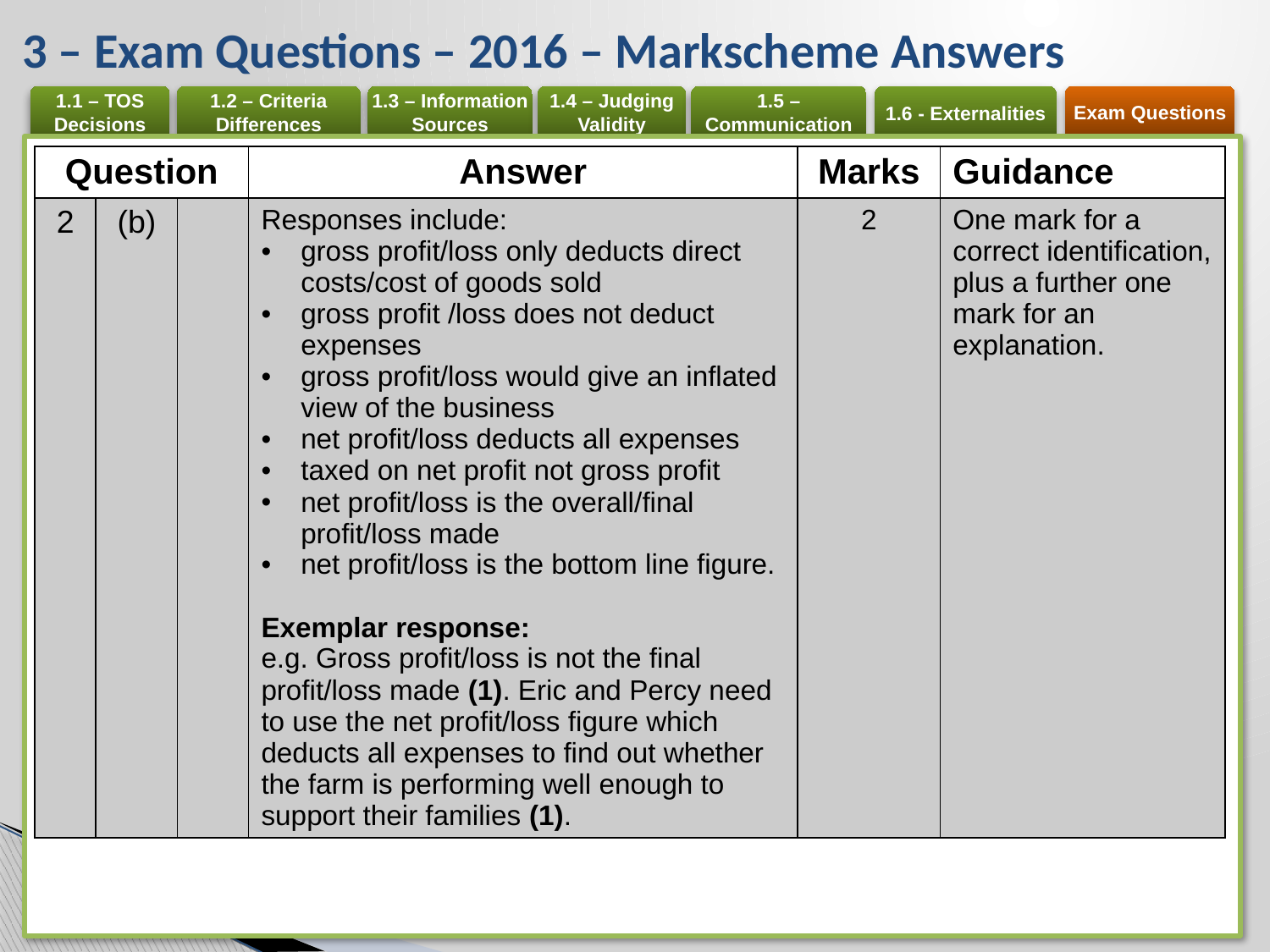

# 3 – Exam Questions – 2016 – Markscheme Answers
| Question |  |  | Answer | Marks | Guidance |
| --- | --- | --- | --- | --- | --- |
| 2 | (b) |  | Responses include: gross profit/loss only deducts direct costs/cost of goods sold gross profit /loss does not deduct expenses gross profit/loss would give an inflated view of the business net profit/loss deducts all expenses taxed on net profit not gross profit net profit/loss is the overall/final profit/loss made net profit/loss is the bottom line figure. Exemplar response: e.g. Gross profit/loss is not the final profit/loss made (1). Eric and Percy need to use the net profit/loss figure which deducts all expenses to find out whether the farm is performing well enough to support their families (1). | 2 | One mark for a correct identification, plus a further one mark for an explanation. |